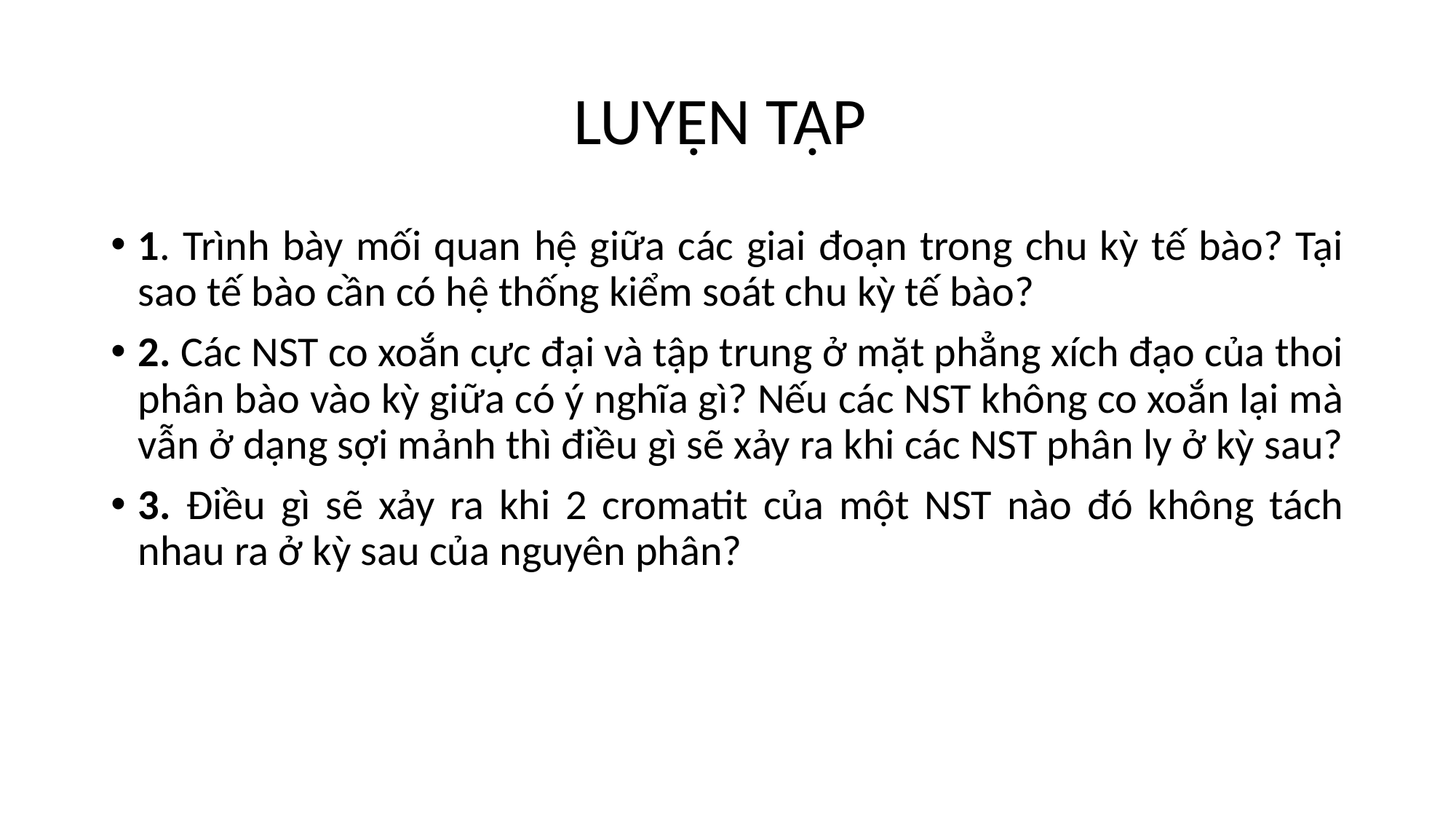

# LUYỆN TẬP
1. Trình bày mối quan hệ giữa các giai đoạn trong chu kỳ tế bào? Tại sao tế bào cần có hệ thống kiểm soát chu kỳ tế bào?
2. Các NST co xoắn cực đại và tập trung ở mặt phẳng xích đạo của thoi phân bào vào kỳ giữa có ý nghĩa gì? Nếu các NST không co xoắn lại mà vẫn ở dạng sợi mảnh thì điều gì sẽ xảy ra khi các NST phân ly ở kỳ sau?
3. Điều gì sẽ xảy ra khi 2 cromatit của một NST nào đó không tách nhau ra ở kỳ sau của nguyên phân?